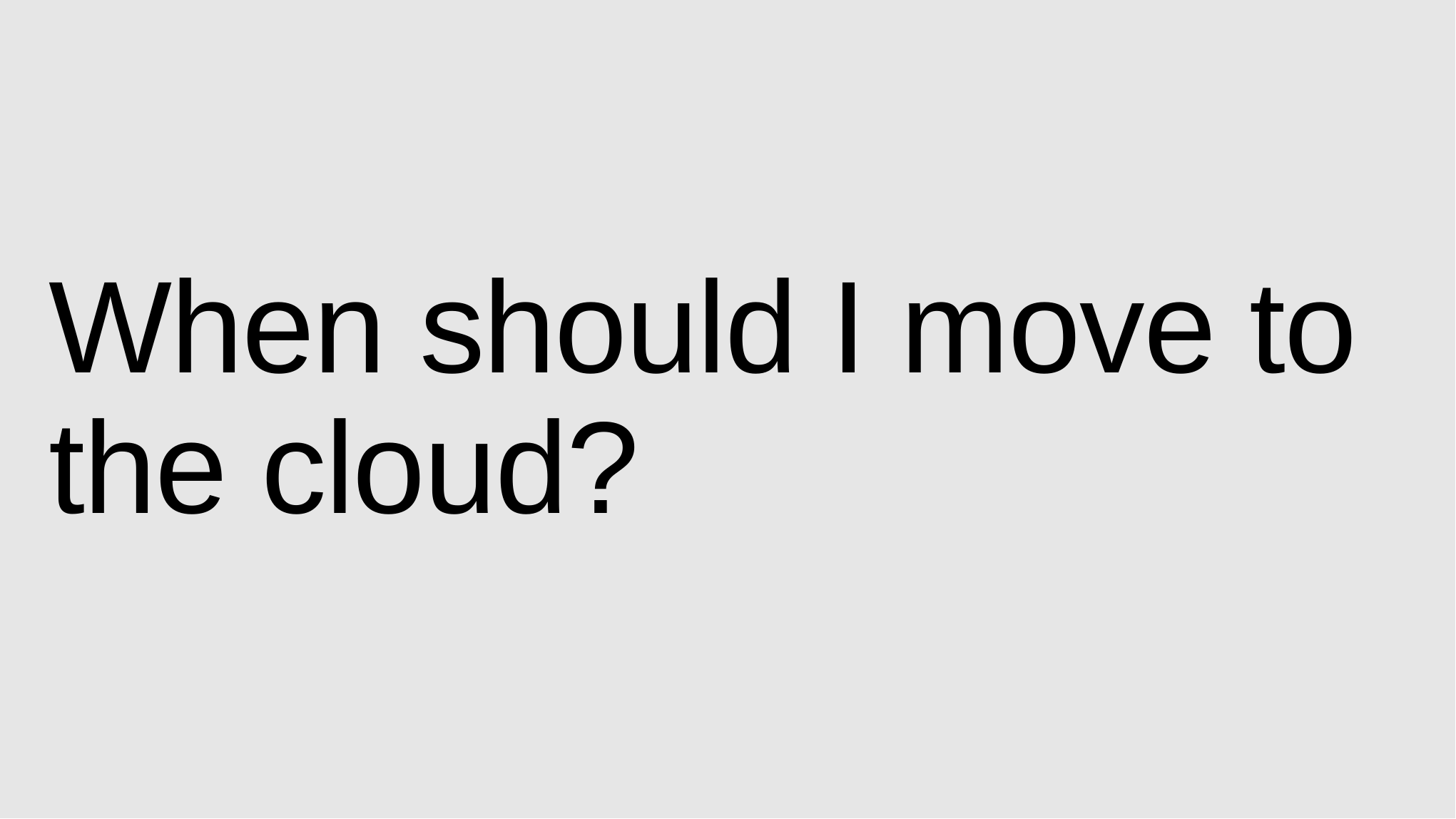

# When should I move to the cloud?